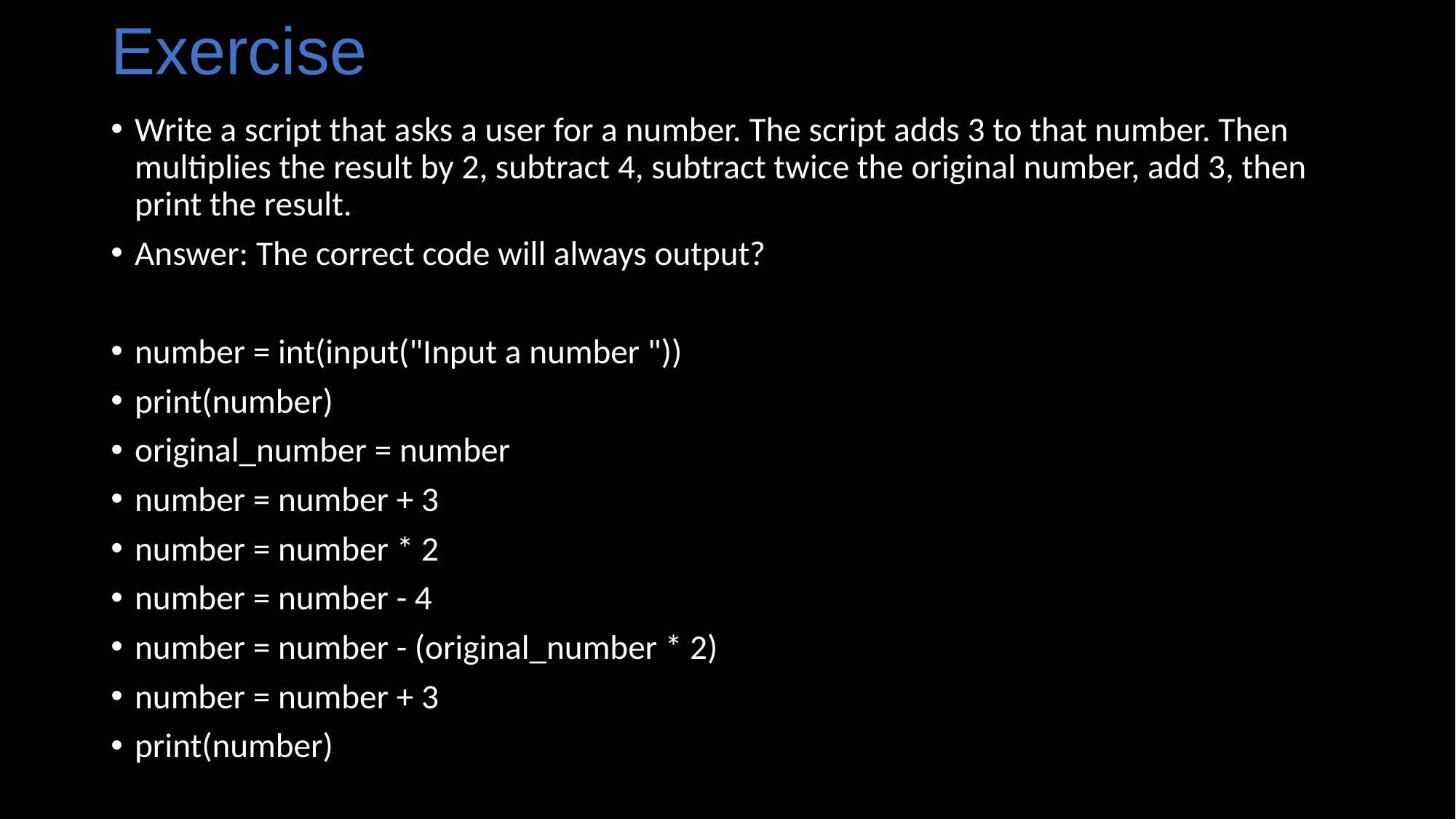

# Exercise
Write a script that asks a user for a number. The script adds 3 to that number. Then multiplies the result by 2, subtract 4, subtract twice the original number, add 3, then print the result.
Answer: The correct code will always output?

number = int(input("Input a number "))
print(number)
original_number = number
number = number + 3
number = number * 2
number = number - 4
number = number - (original_number * 2)
number = number + 3
print(number)